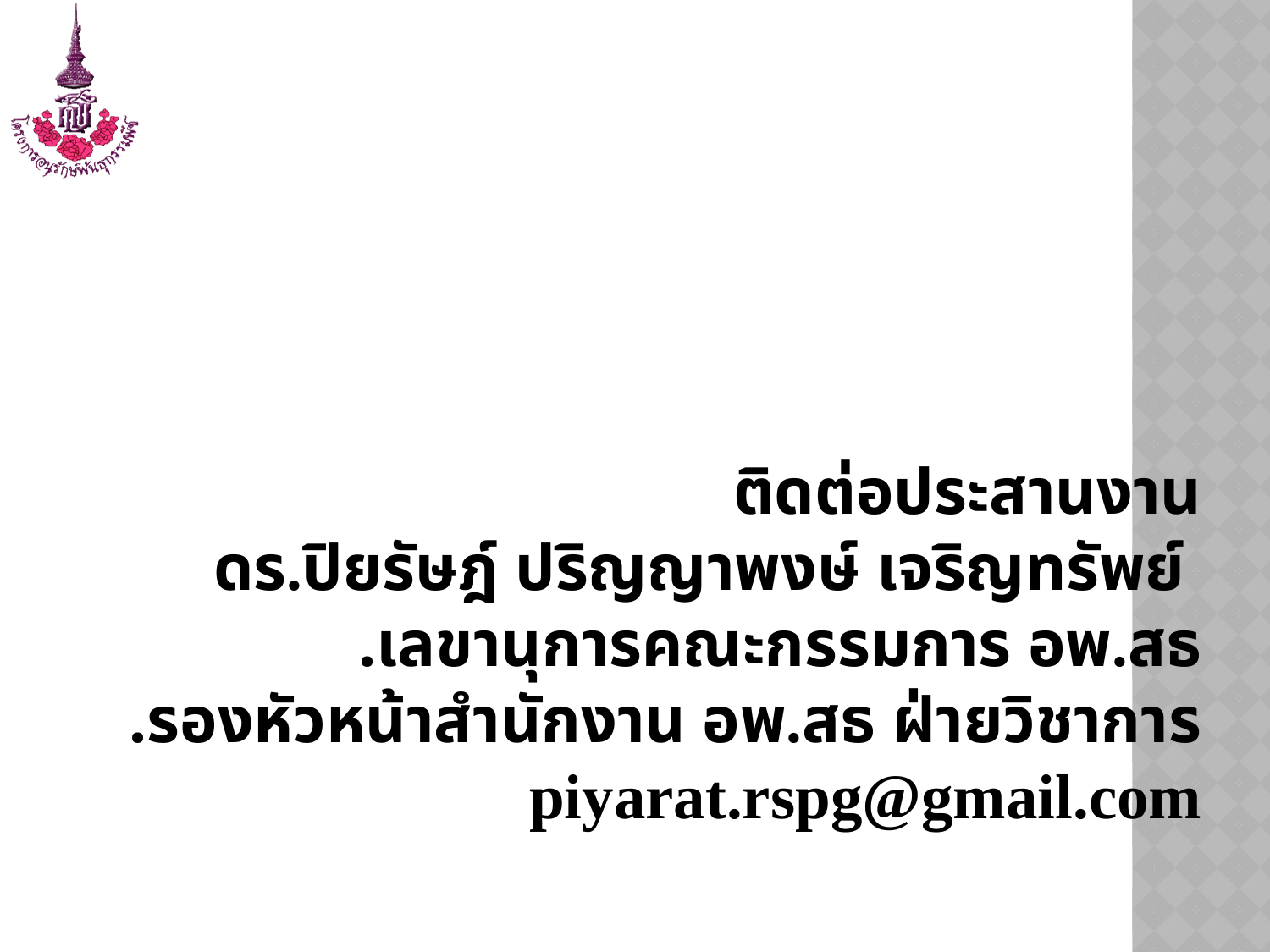

ติดต่อประสานงาน
 ดร.ปิยรัษฎ์ ปริญญาพงษ์ เจริญทรัพย์
เลขานุการคณะกรรมการ อพ.สธ.
รองหัวหน้าสำนักงาน อพ.สธ ฝ่ายวิชาการ.
piyarat.rspg@gmail.com